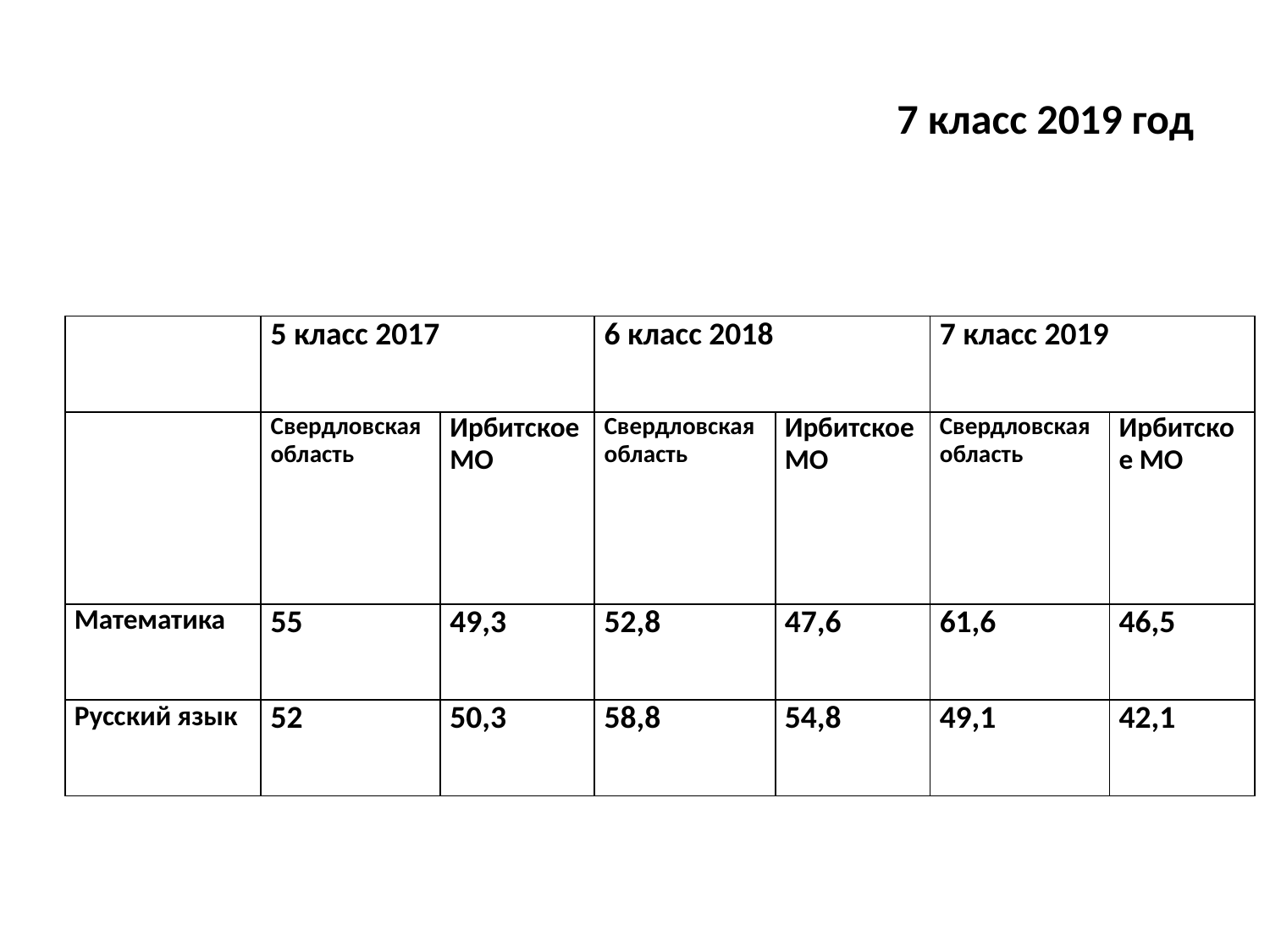

# 7 класс 2019 год
|  | 5 класс 2017 |  | 6 класс 2018 |  | 7 класс 2019 |  |
| --- | --- | --- | --- | --- | --- | --- |
|  | Свердловская область | Ирбитское МО | Свердловская область | Ирбитское МО | Свердловская область | Ирбитское МО |
| Математика | 55 | 49,3 | 52,8 | 47,6 | 61,6 | 46,5 |
| Русский язык | 52 | 50,3 | 58,8 | 54,8 | 49,1 | 42,1 |